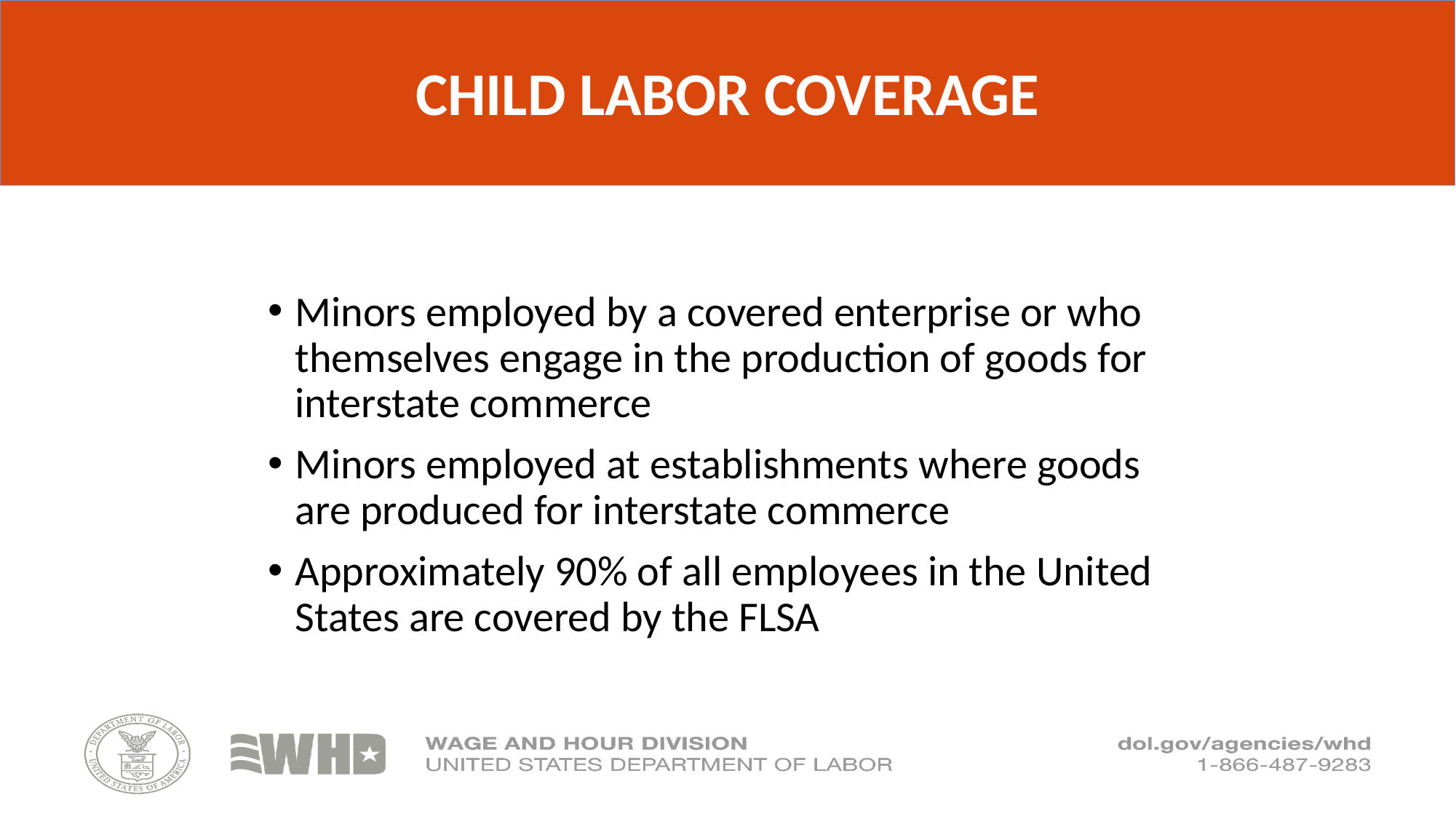

# CHILD LABOR COVERAGE

Minors employed by a covered enterprise or who themselves engage in the production of goods for interstate commerce
Minors employed at establishments where goods are produced for interstate commerce
Approximately 90% of all employees in the United States are covered by the FLSA